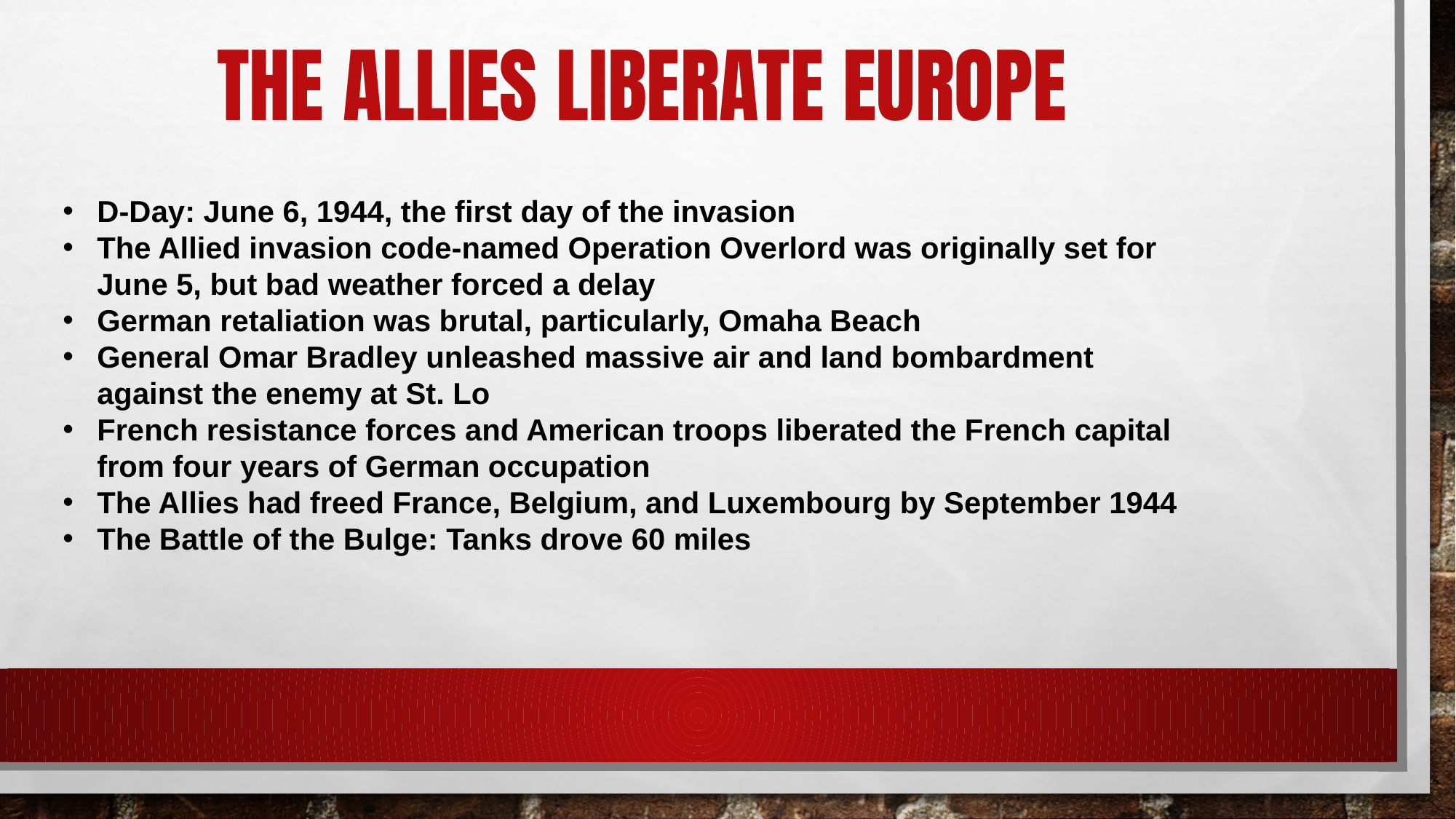

# The allies liberate Europe
D-Day: June 6, 1944, the first day of the invasion
The Allied invasion code-named Operation Overlord was originally set for June 5, but bad weather forced a delay
German retaliation was brutal, particularly, Omaha Beach
General Omar Bradley unleashed massive air and land bombardment against the enemy at St. Lo
French resistance forces and American troops liberated the French capital from four years of German occupation
The Allies had freed France, Belgium, and Luxembourg by September 1944
The Battle of the Bulge: Tanks drove 60 miles